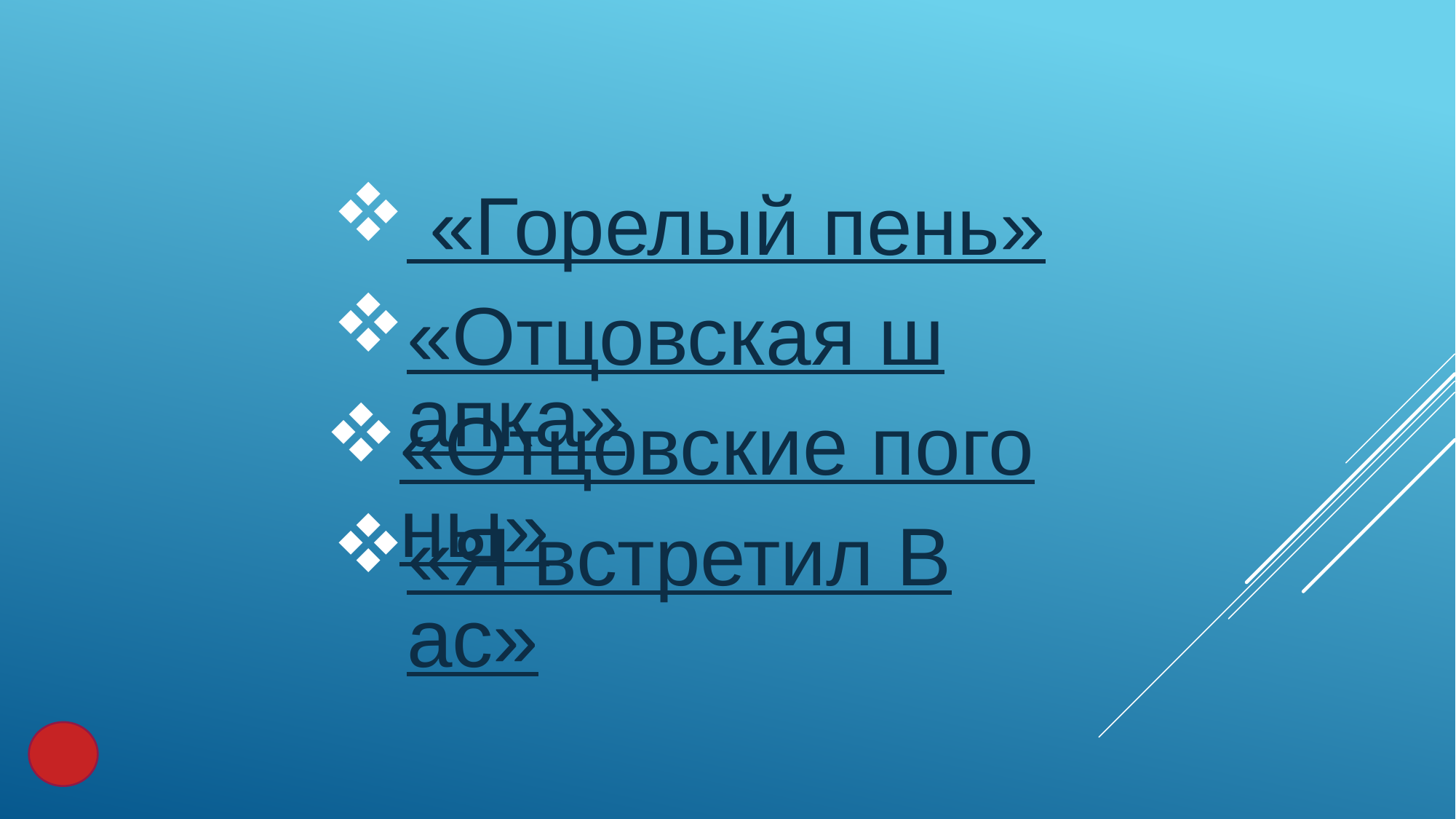

«Горелый пень»
«Отцовская шапка»
«Отцовские погоны»
«Я встретил Вас»